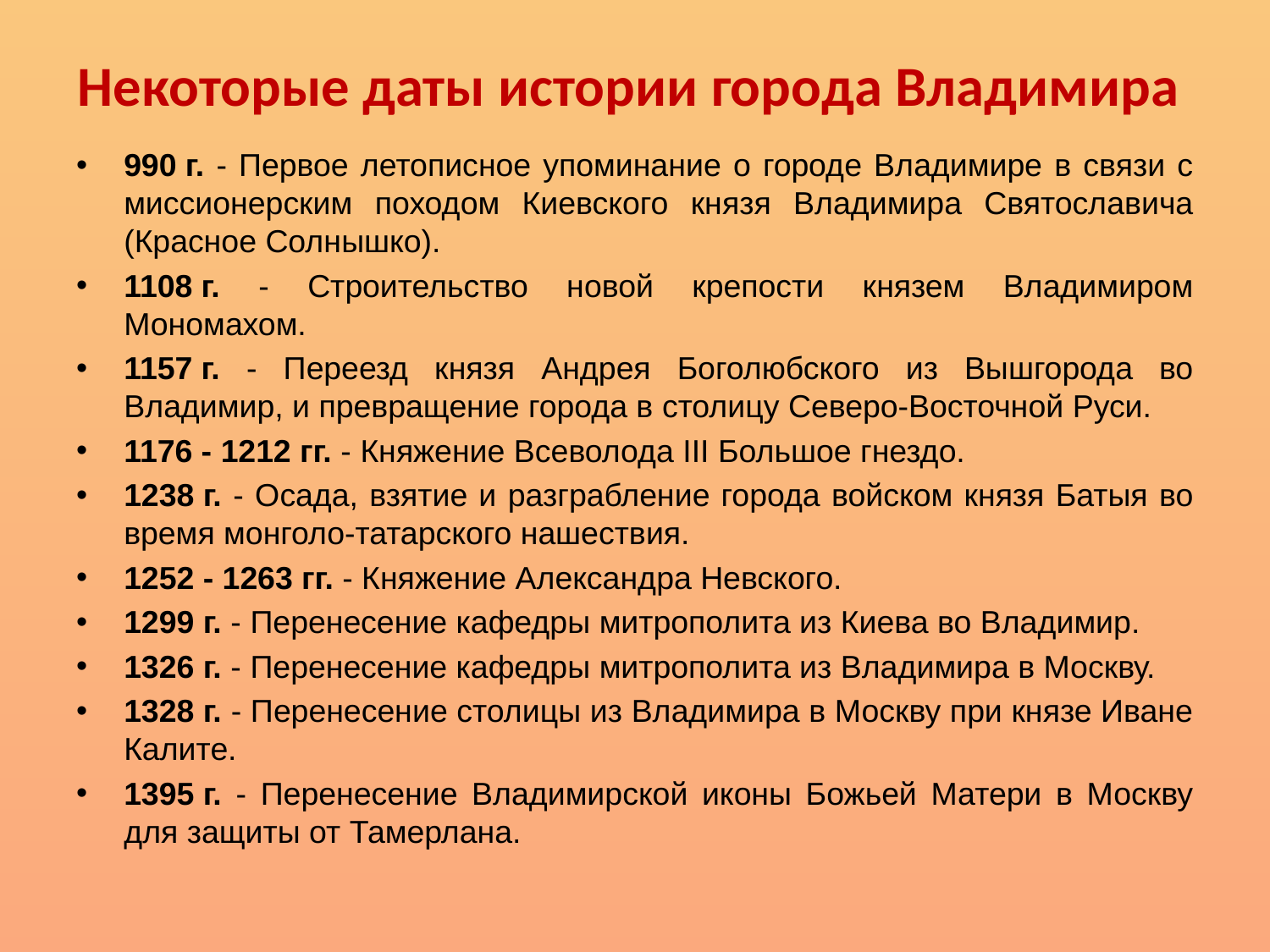

# Некоторые даты истории города Владимира
990 г. - Первое летописное упоминание о городе Владимире в связи с миссионерским походом Киевского князя Владимира Святославича (Красное Солнышко).
1108 г. - Строительство новой крепости князем Владимиром Мономахом.
1157 г. - Переезд князя Андрея Боголюбского из Вышгорода во Владимир, и превращение города в столицу Северо-Восточной Руси.
1176 - 1212 гг. - Княжение Всеволода III Большое гнездо.
1238 г. - Осада, взятие и разграбление города войском князя Батыя во время монголо-татарского нашествия.
1252 - 1263 гг. - Княжение Александра Невского.
1299 г. - Перенесение кафедры митрополита из Киева во Владимир.
1326 г. - Перенесение кафедры митрополита из Владимира в Москву.
1328 г. - Перенесение столицы из Владимира в Москву при князе Иване Калите.
1395 г. - Перенесение Владимирской иконы Божьей Матери в Москву для защиты от Тамерлана.